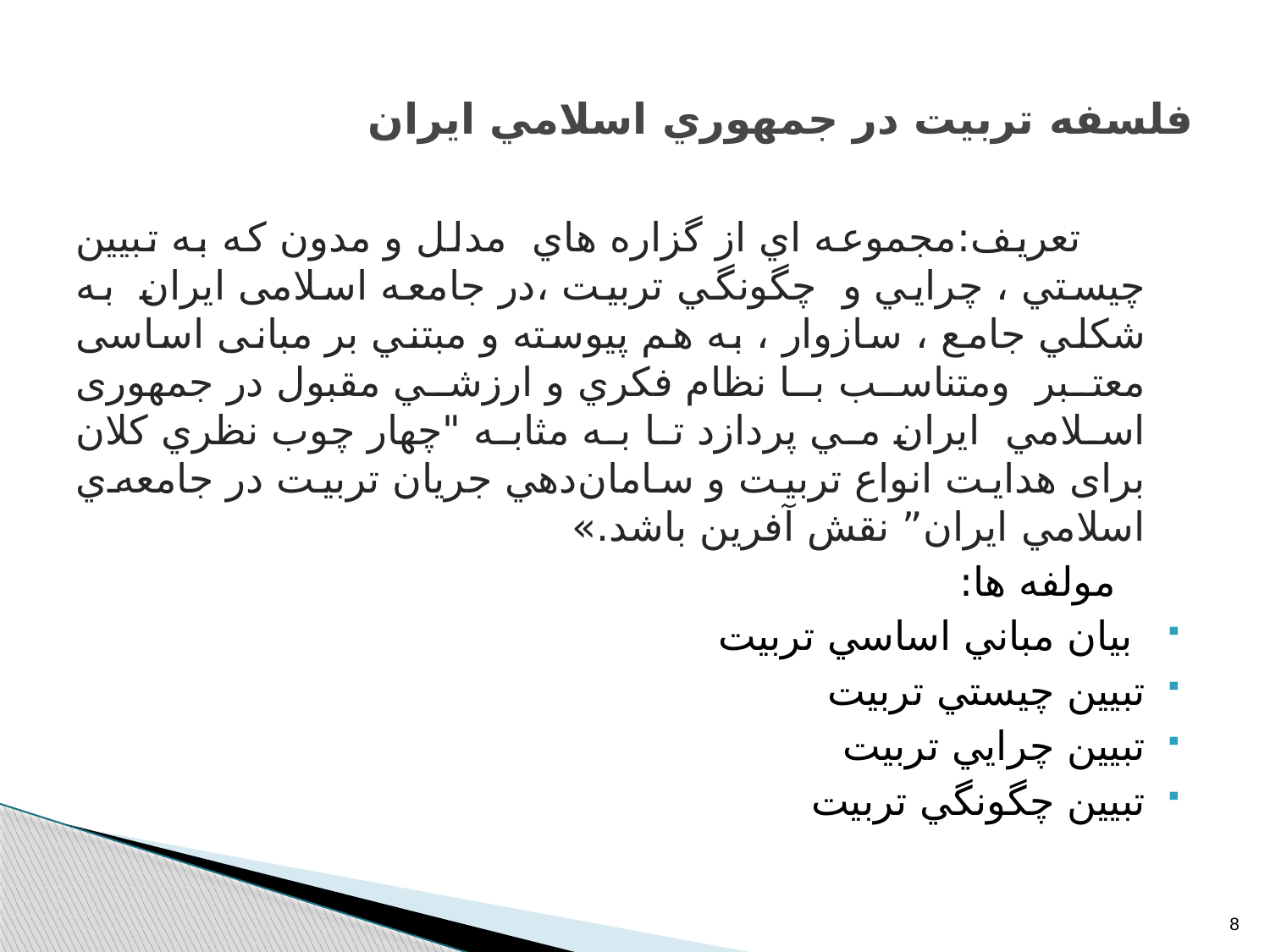

# فلسفه تربيت در جمهوري اسلامي ايران
      تعریف:مجموعه اي از گزاره هاي  مدلل و مدون كه به تبيين چيستي ، چرايي و  چگونگي تربيت ،در جامعه اسلامی ایران  به شکلي جامع ، سازوار ، به هم پيوسته و مبتني بر مبانی اساسی معتبر  ومتناسب با نظام فکري و ارزشي مقبول در جمهوری اسلامي  ایران مي پردازد تا به مثابه "چهار چوب نظري کلان برای هدايت انواع تربیت و سامان‌دهي جریان تربيت در جامعه‌ي اسلامي ايران” نقش آفرین باشد.»
     مولفه ها:
 بيان مباني اساسي تربيت
تبيين چيستي تربيت
تبيين چرايي تربيت
تبيين چگونگي تربيت

8